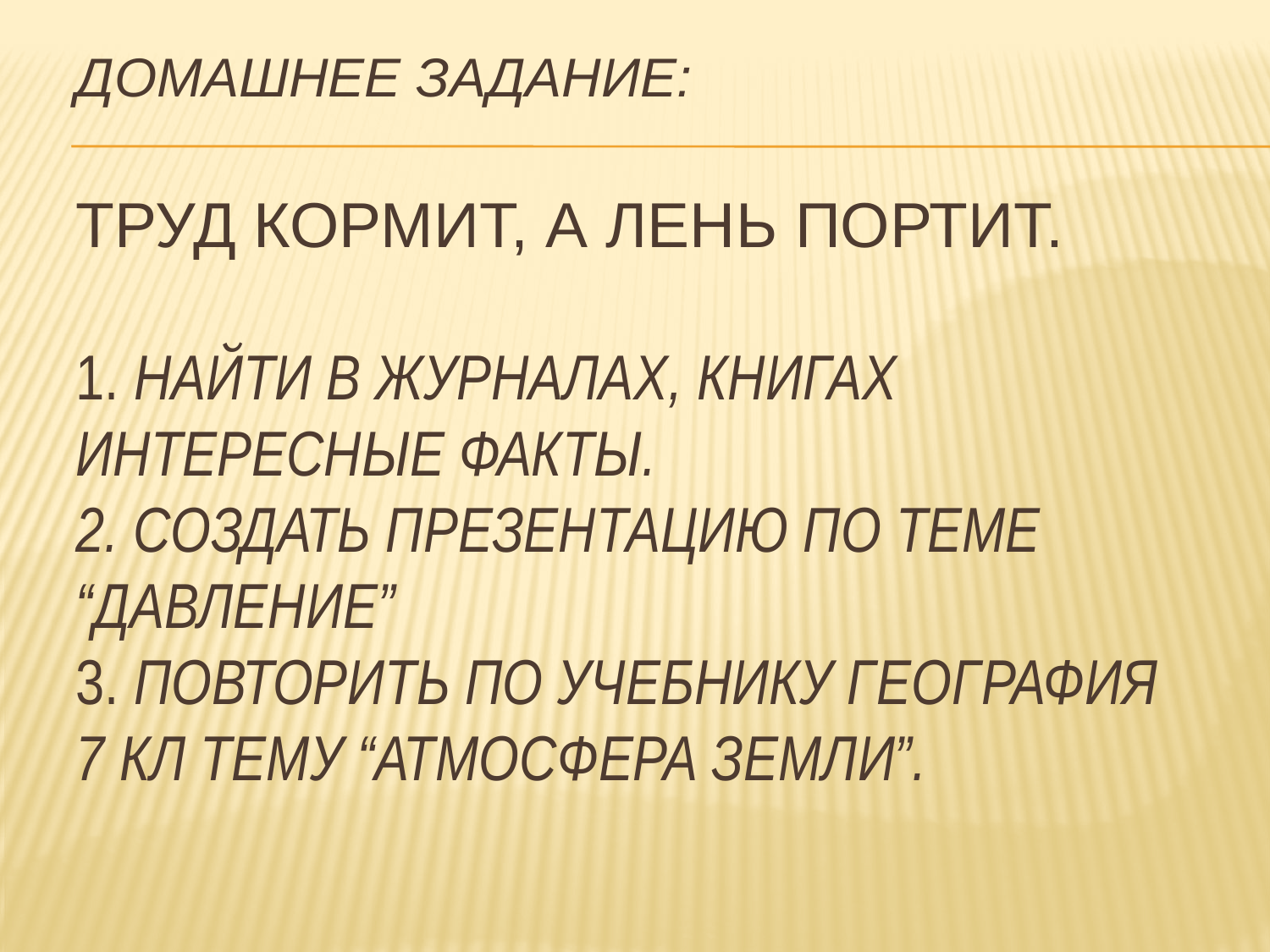

# Домашнее задание: Труд кормит, а лень портит. 1. Найти в журналах, книгах интересные факты. 2. Создать презентацию по теме “Давление” 3. Повторить по учебнику география 7 кл тему “Атмосфера Земли”.